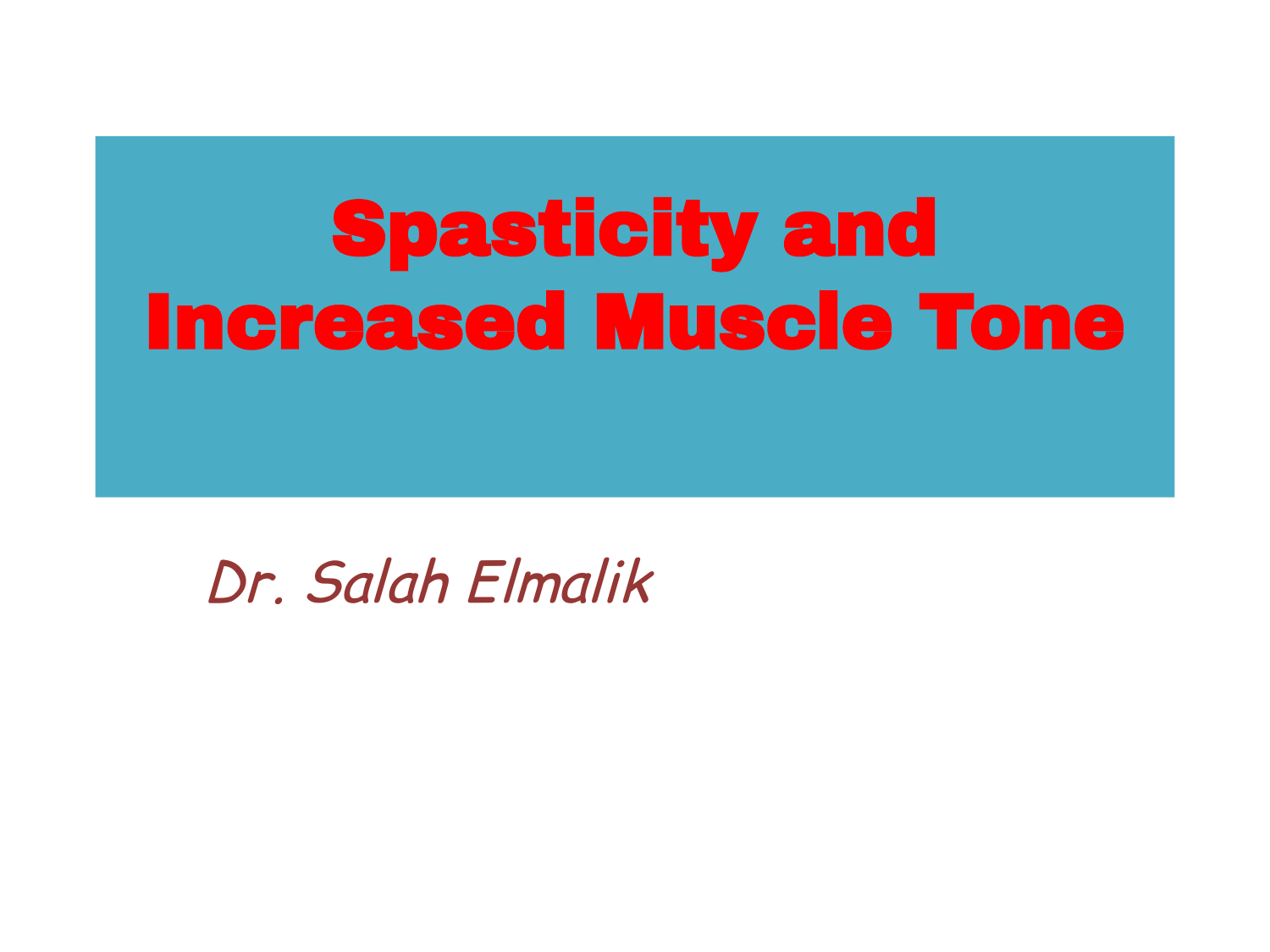

# Spasticity and Increased Muscle Tone
Dr. Salah Elmalik